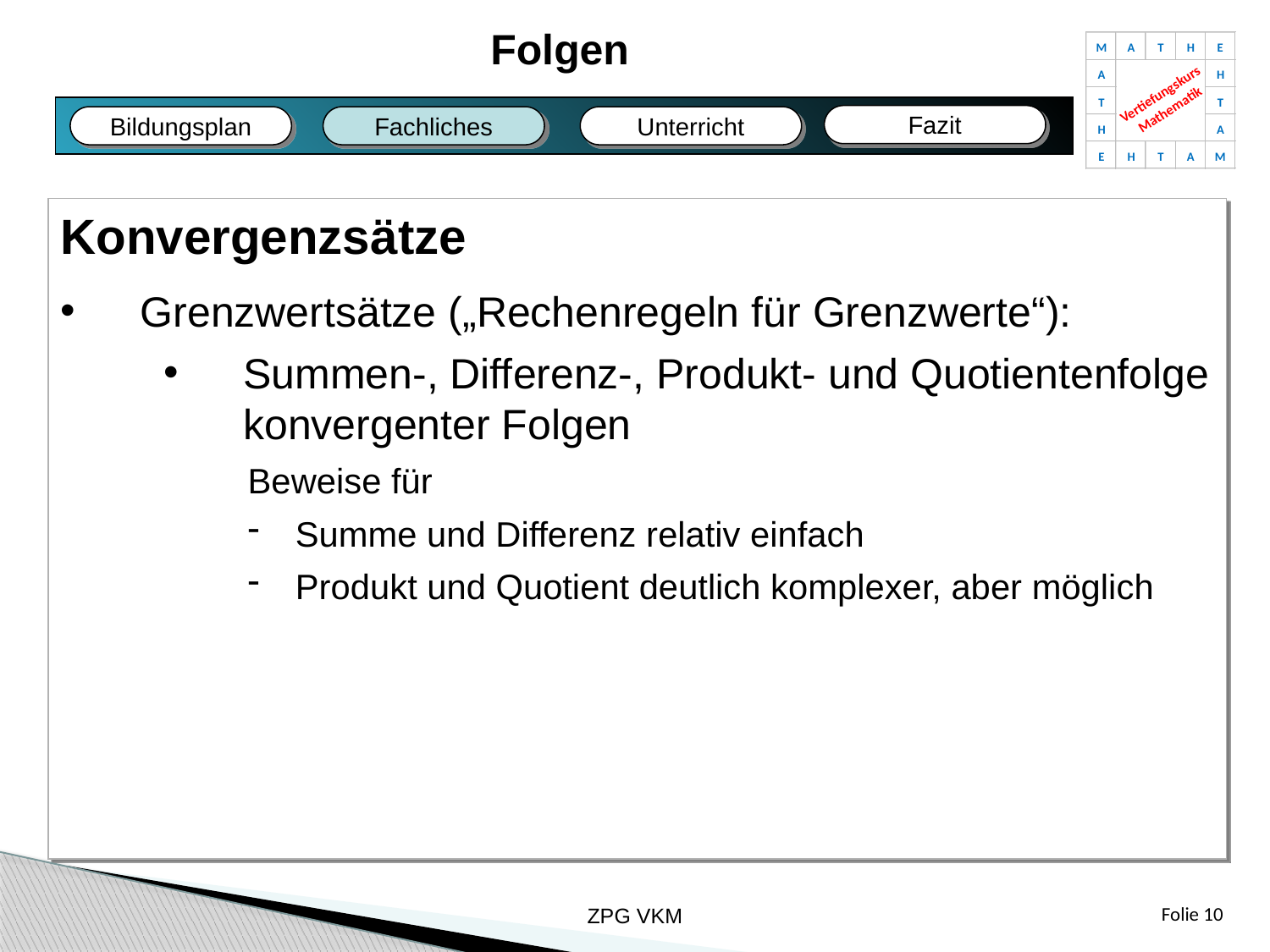

Folgen

M
A
T
H
E

A
H
Vertiefungskurs
Mathematik

T
T

H
A

E
H
T
A
M

Fazit
Fachliches
Bildungsplan
Unterricht
Fazit
Bildungsplan
Fachliches
Unterricht
Konvergenzsätze
Grenzwertsätze („Rechenregeln für Grenzwerte“):
Summen-, Differenz-, Produkt- und Quotientenfolge
konvergenter Folgen
Beweise für
Summe und Differenz relativ einfach
Produkt und Quotient deutlich komplexer, aber möglich

ZPG VKM
Folie 10